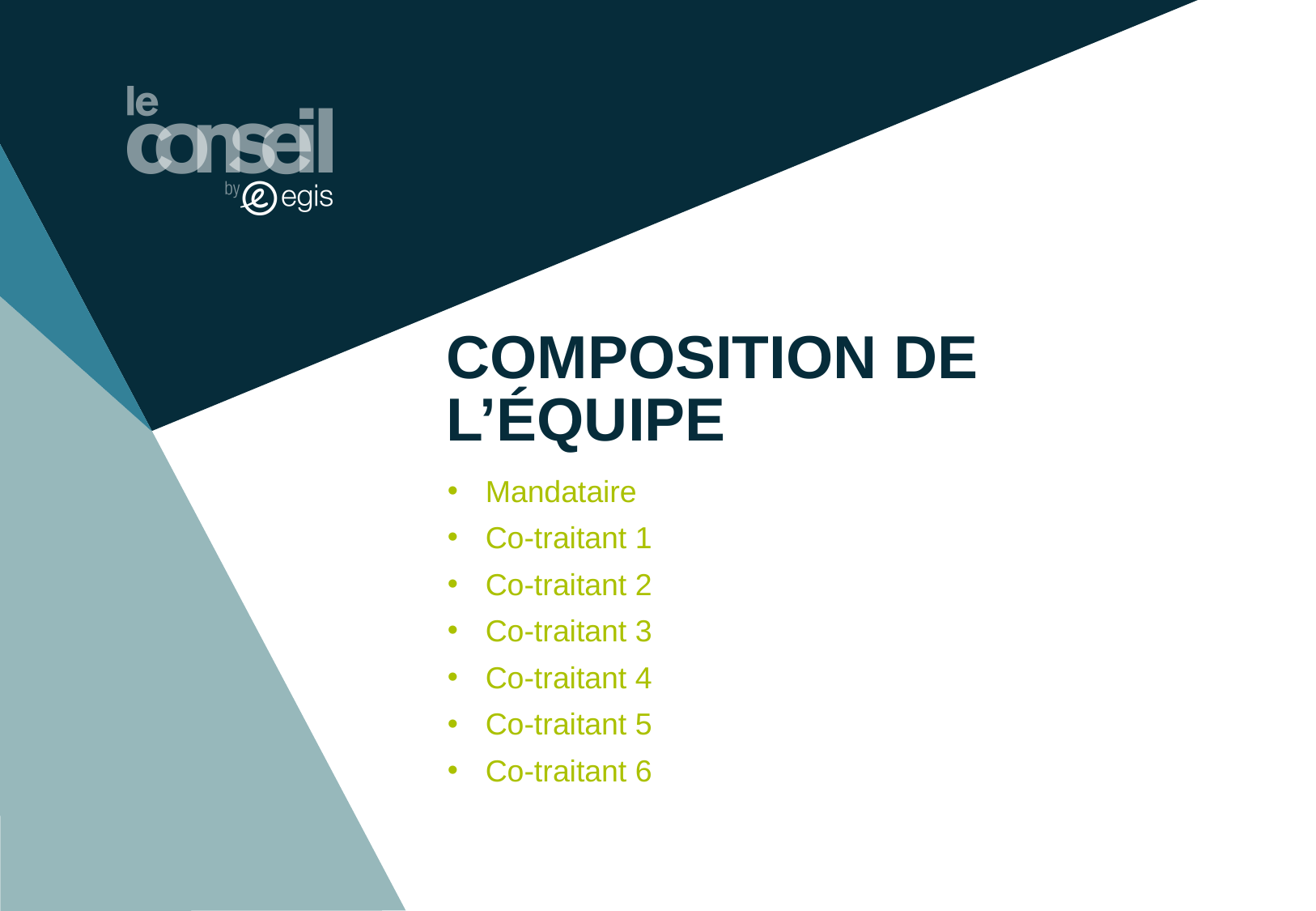

# Composition de l’équipe
Mandataire
Co-traitant 1
Co-traitant 2
Co-traitant 3
Co-traitant 4
Co-traitant 5
Co-traitant 6